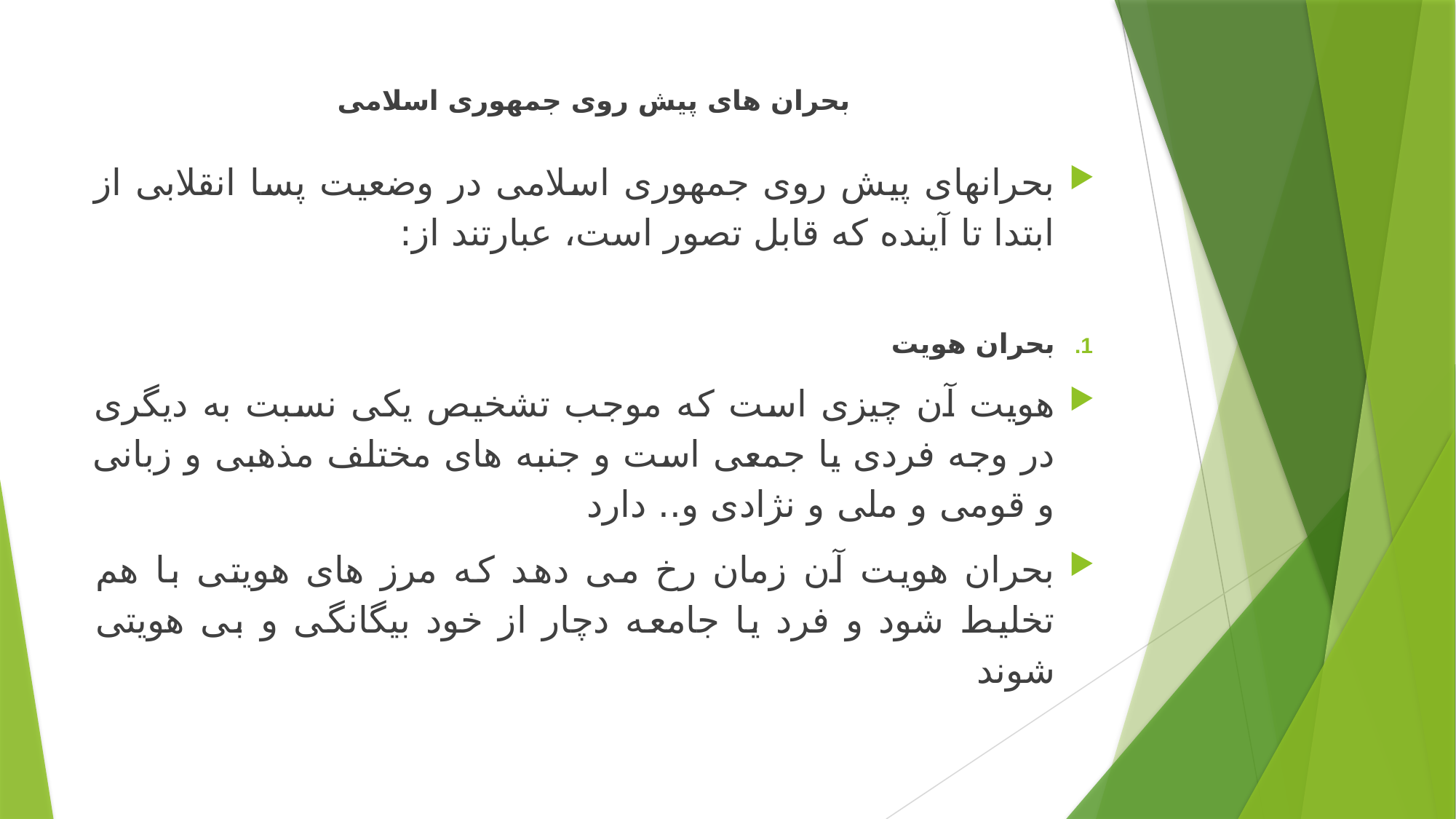

# بحران های پیش روی جمهوری اسلامی
بحرانهای پیش روی جمهوری اسلامی در وضعیت پسا انقلابی از ابتدا تا آینده که قابل تصور است، عبارتند از:

بحران هویت
هویت آن چیزی است که موجب تشخیص یکی نسبت به دیگری در وجه فردی یا جمعی است و جنبه های مختلف مذهبی و زبانی و قومی و ملی و نژادی و.. دارد
بحران هویت آن زمان رخ می دهد که مرز های هویتی با هم تخلیط شود و فرد یا جامعه دچار از خود بیگانگی و بی هویتی شوند